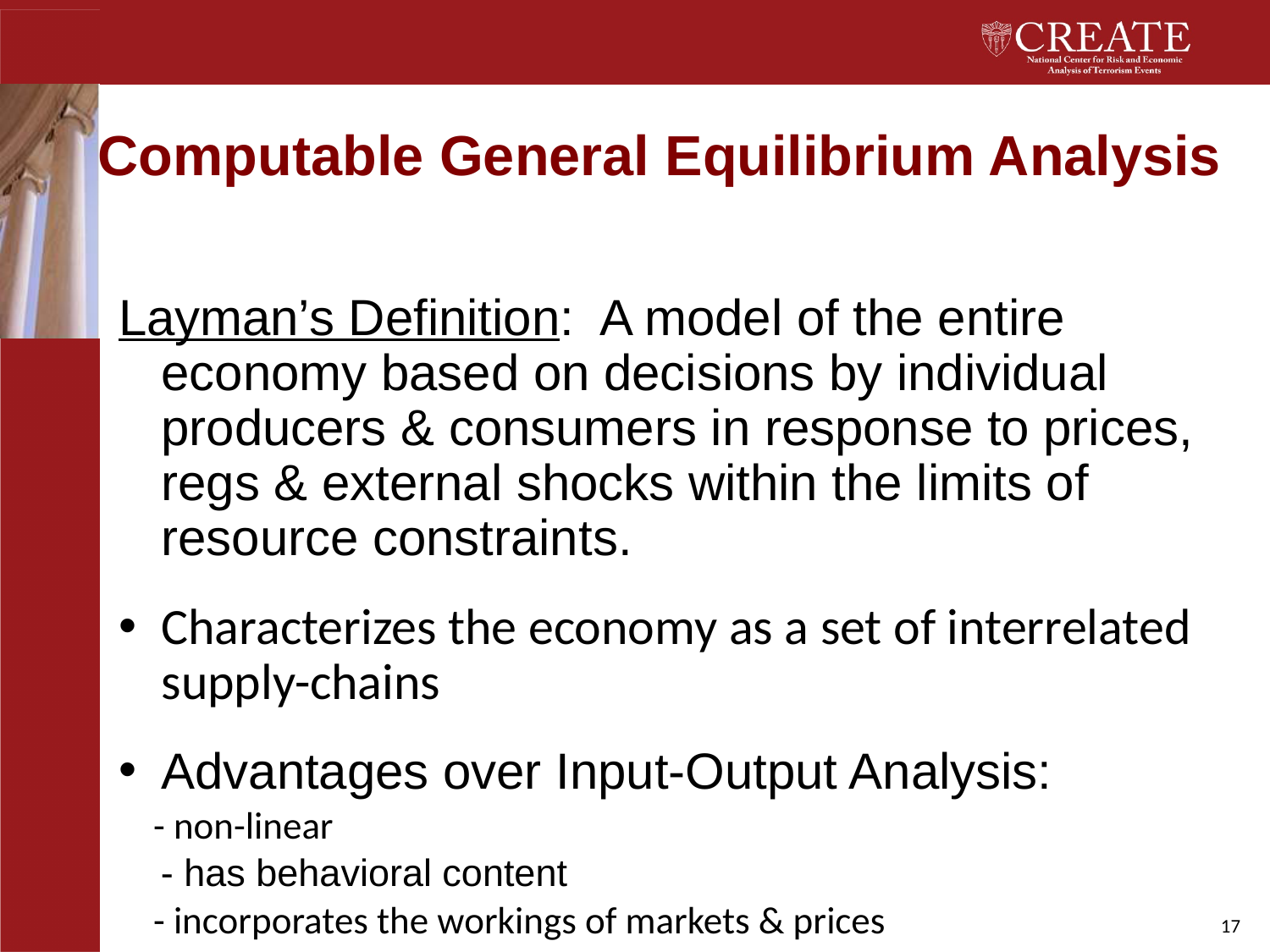

# Computable General Equilibrium Analysis
Layman’s Definition:  A model of the entire economy based on decisions by individual producers & consumers in response to prices, regs & external shocks within the limits of resource constraints.

Characterizes the economy as a set of interrelated supply-chains

Advantages over Input-Output Analysis:
    - non-linear
    - has behavioral content
    - incorporates the workings of markets & prices